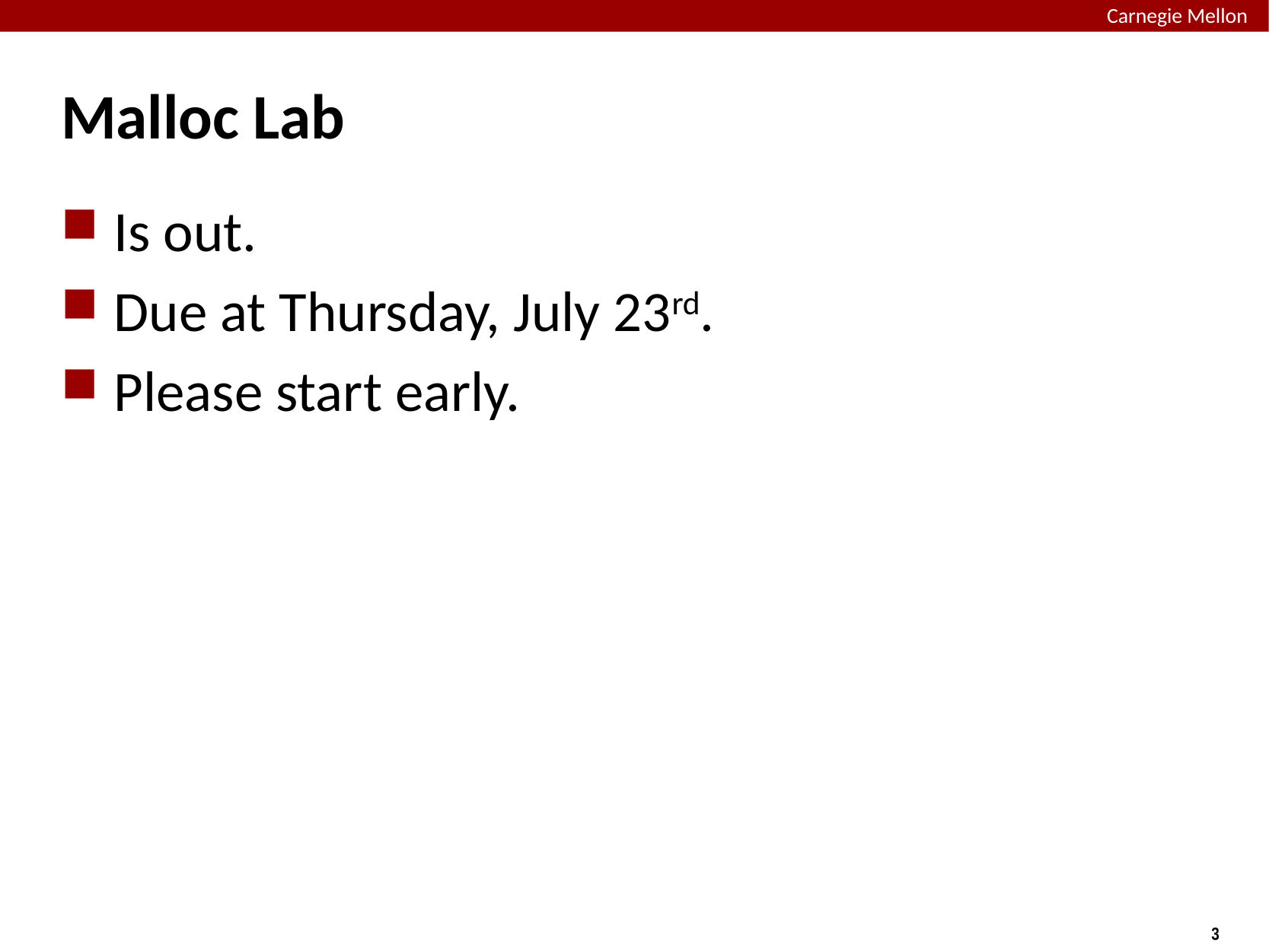

# Malloc Lab
Is out.
Due at Thursday, July 23rd.
Please start early.